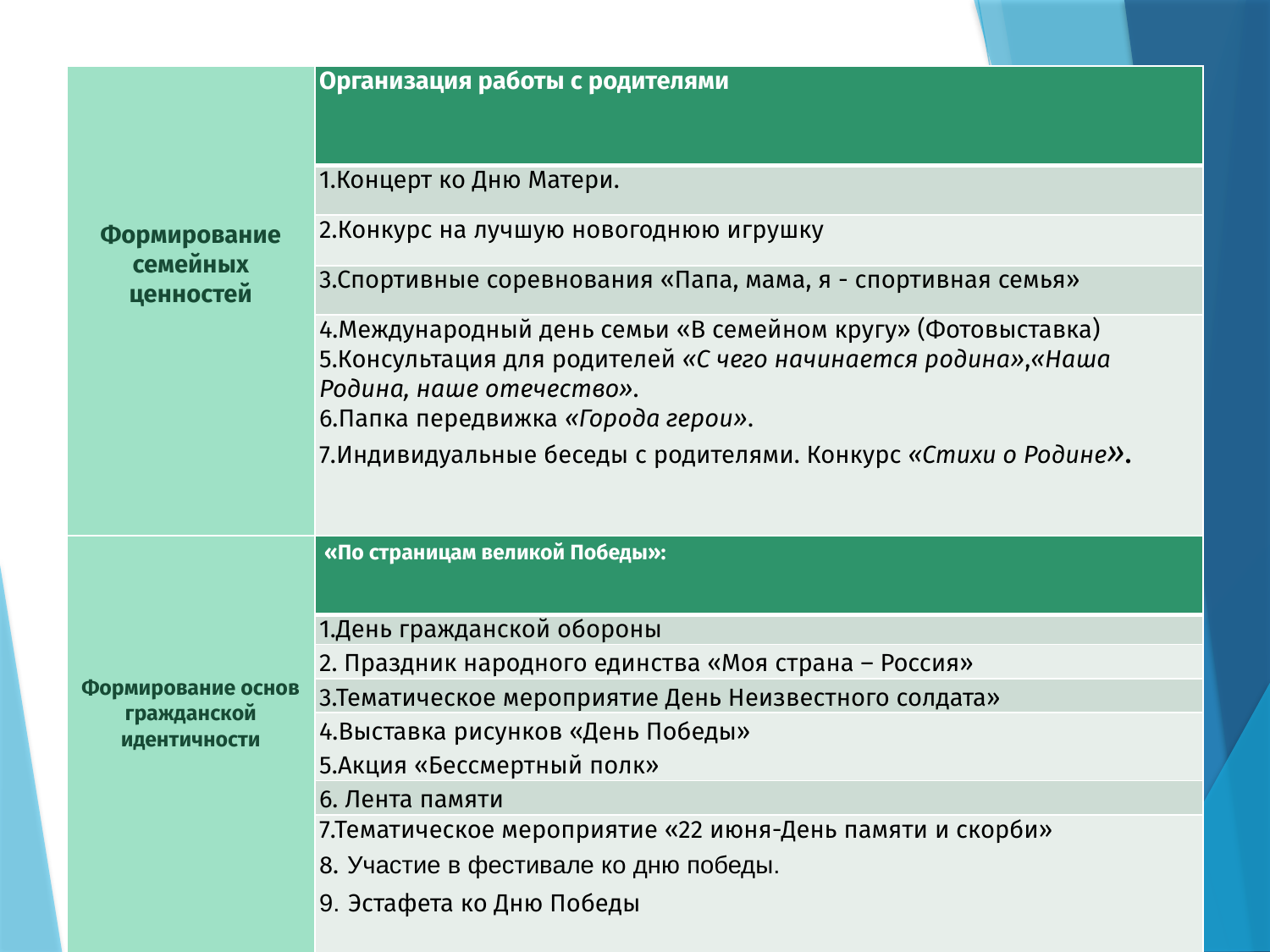

| Формирование семейных ценностей | Организация работы с родителями |
| --- | --- |
|  | 1.Концерт ко Дню Матери. |
|  | 2.Конкурс на лучшую новогоднюю игрушку |
|  | 3.Спортивные соревнования «Папа, мама, я - спортивная семья» |
|  | 4.Международный день семьи «В семейном кругу» (Фотовыставка) 5.Консультация для родителей «С чего начинается родина»,«Наша Родина, наше отечество». 6.Папка передвижка «Города герои». 7.Индивидуальные беседы с родителями. Конкурс «Стихи о Родине». |
| Формирование основ гражданской идентичности | «По страницам великой Победы»: |
| --- | --- |
|  | 1.День гражданской обороны |
|  | 2. Праздник народного единства «Моя страна – Россия» |
|  | 3.Тематическое мероприятие День Неизвестного солдата» |
|  | 4.Выставка рисунков «День Победы» 5.Акция «Бессмертный полк» |
|  | 6. Лента памяти |
|  | 7.Тематическое мероприятие «22 июня-День памяти и скорби» 8. Участие в фестивале ко дню победы. 9. Эстафета ко Дню Победы |